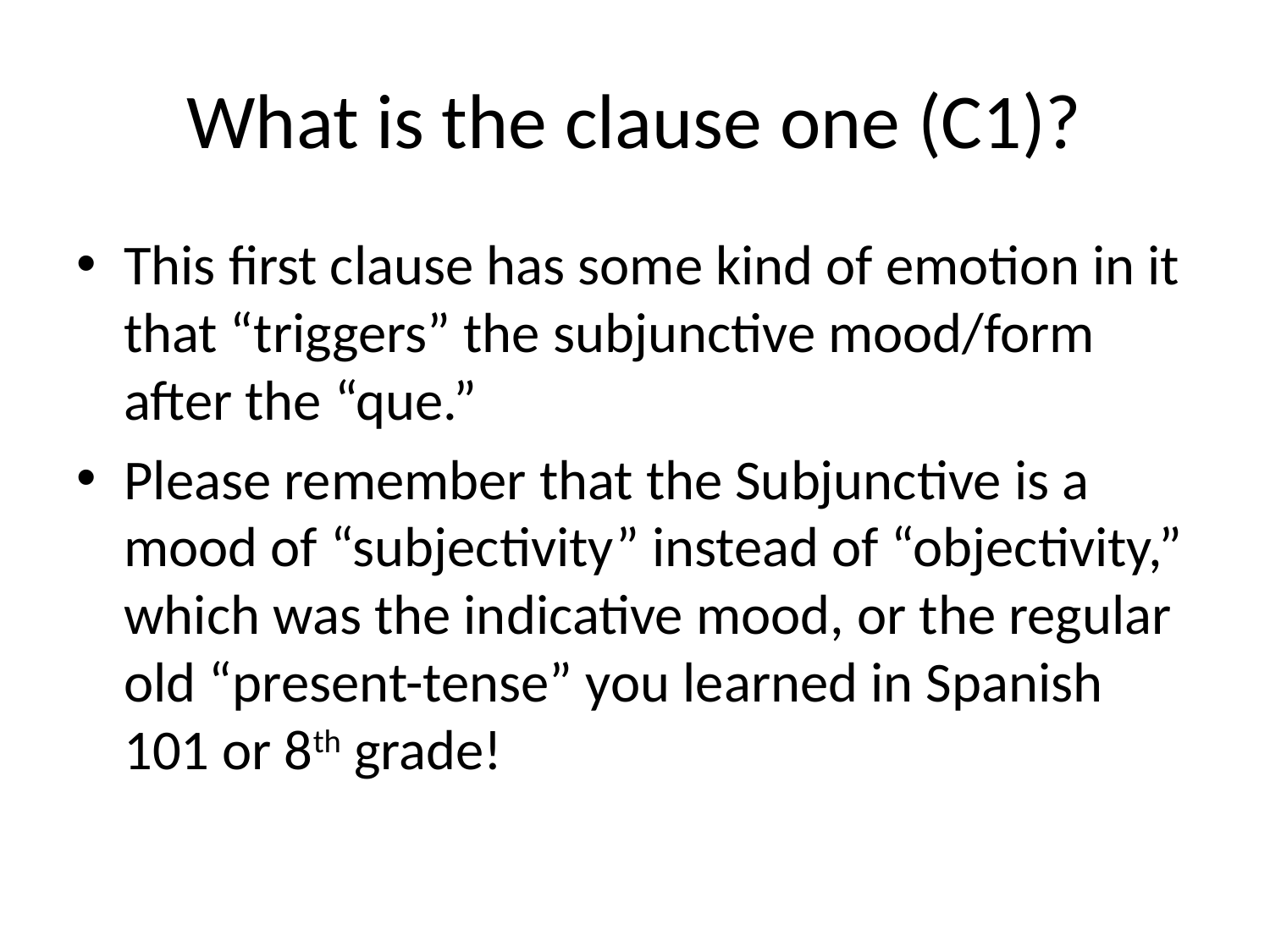

# What is the clause one (C1)?
This first clause has some kind of emotion in it that “triggers” the subjunctive mood/form after the “que.”
Please remember that the Subjunctive is a mood of “subjectivity” instead of “objectivity,” which was the indicative mood, or the regular old “present-tense” you learned in Spanish 101 or 8th grade!